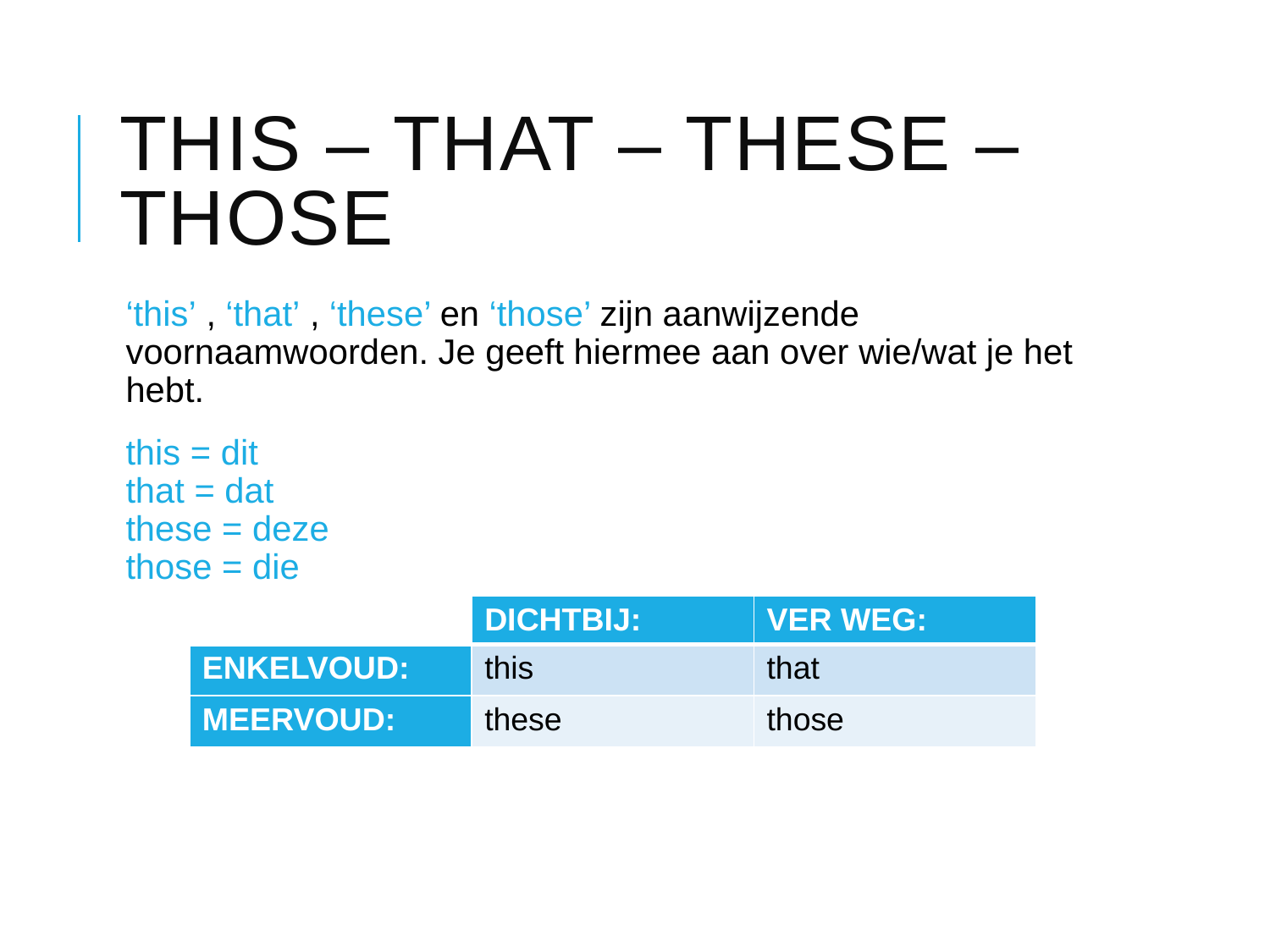

# THIS – that – these – those
‘this’ , ‘that’ , ‘these’ en ‘those’ zijn aanwijzende voornaamwoorden. Je geeft hiermee aan over wie/wat je het hebt.
this = dit
that = dat
these = deze
those = die

|  | DICHTBIJ: | VER WEG: |
| --- | --- | --- |
| ENKELVOUD: | this | that |
| MEERVOUD: | these | those |